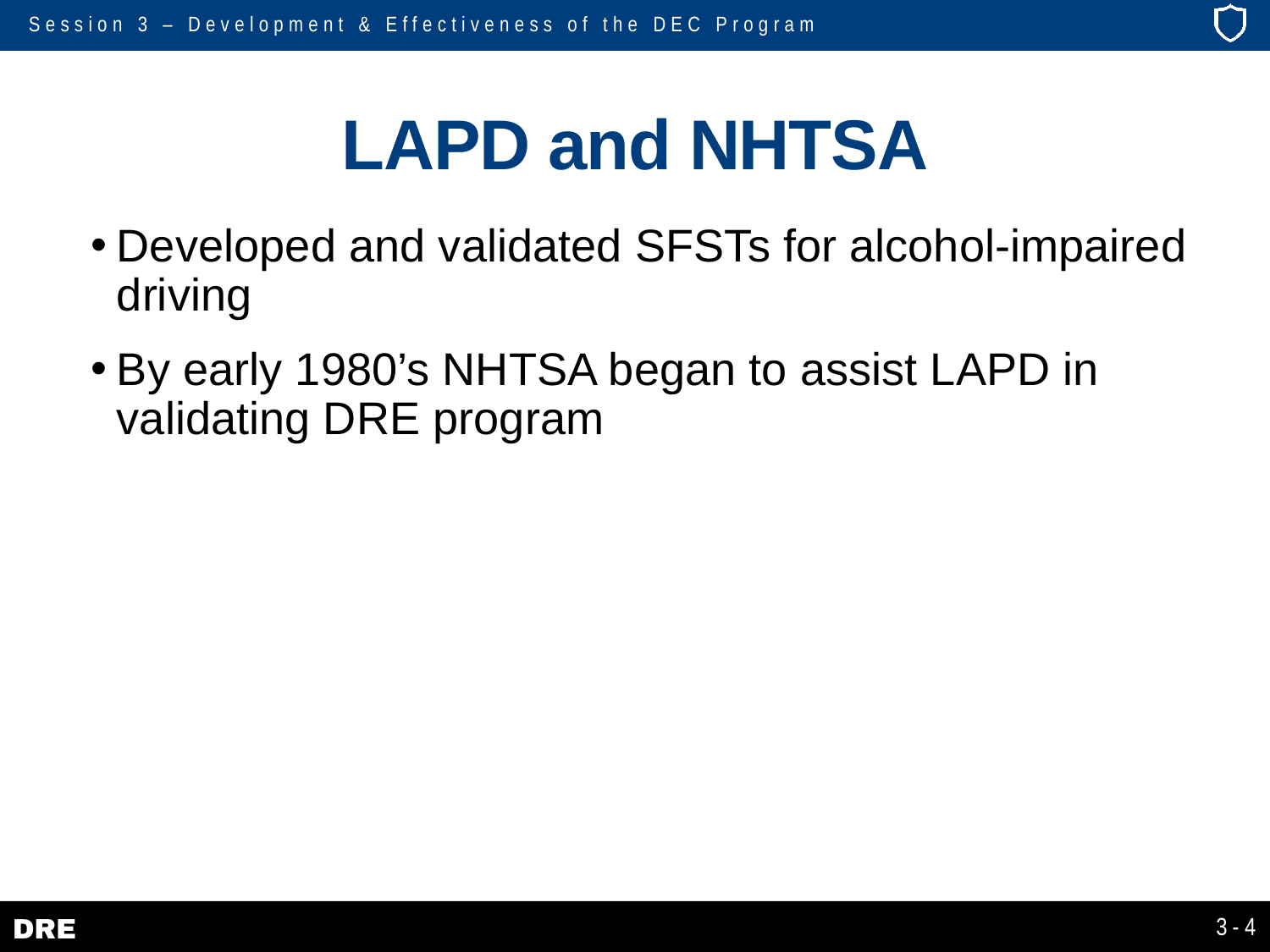

# LAPD and NHTSA
Developed and validated SFSTs for alcohol-impaired driving
By early 1980’s NHTSA began to assist LAPD in validating DRE program

3-4